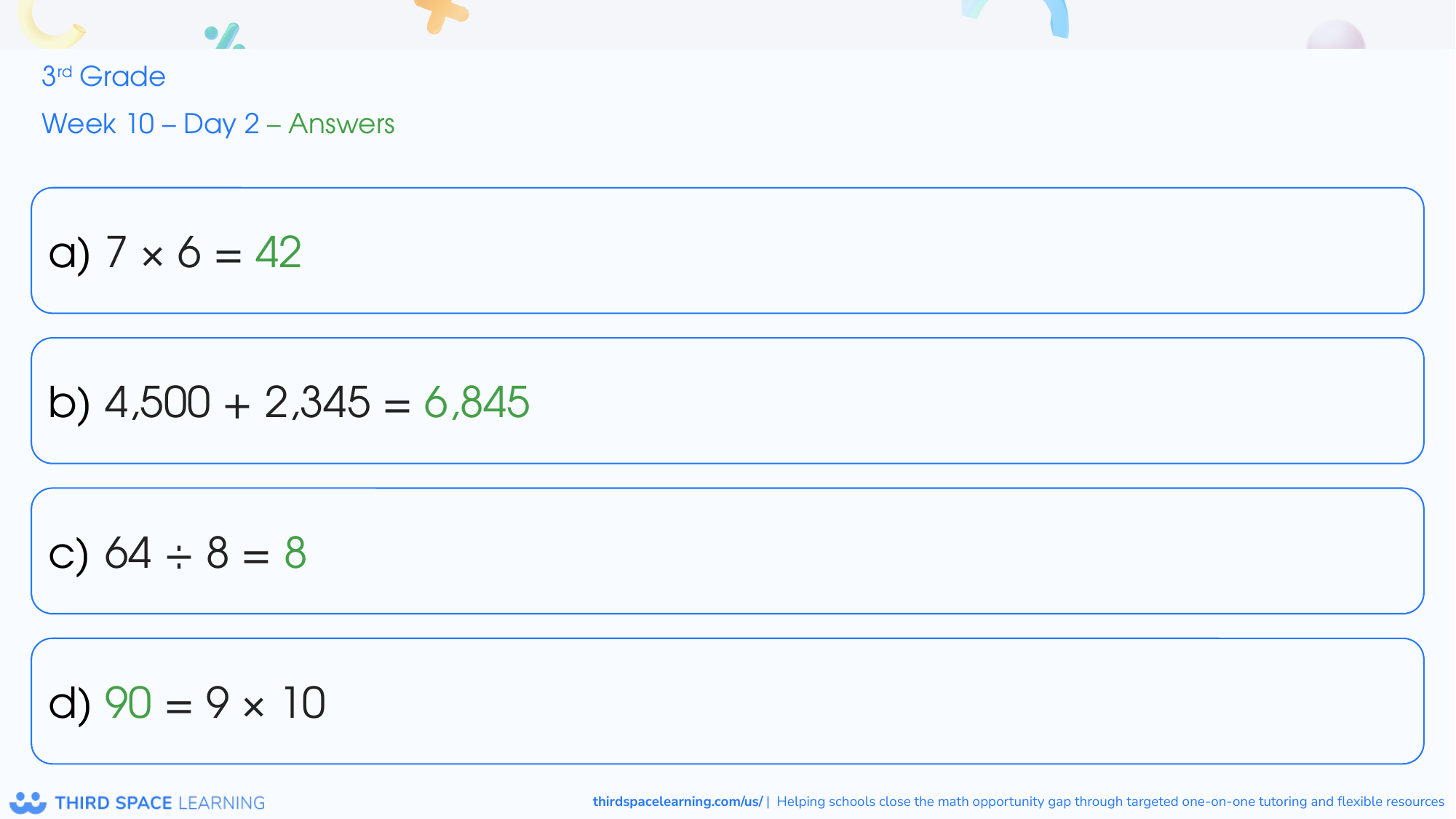

3rd Grade
Week 10 – Day 2 – Answers
7 × 6 = 42
4,500 + 2,345 = 6,845
64 ÷ 8 = 8
90 = 9 × 10